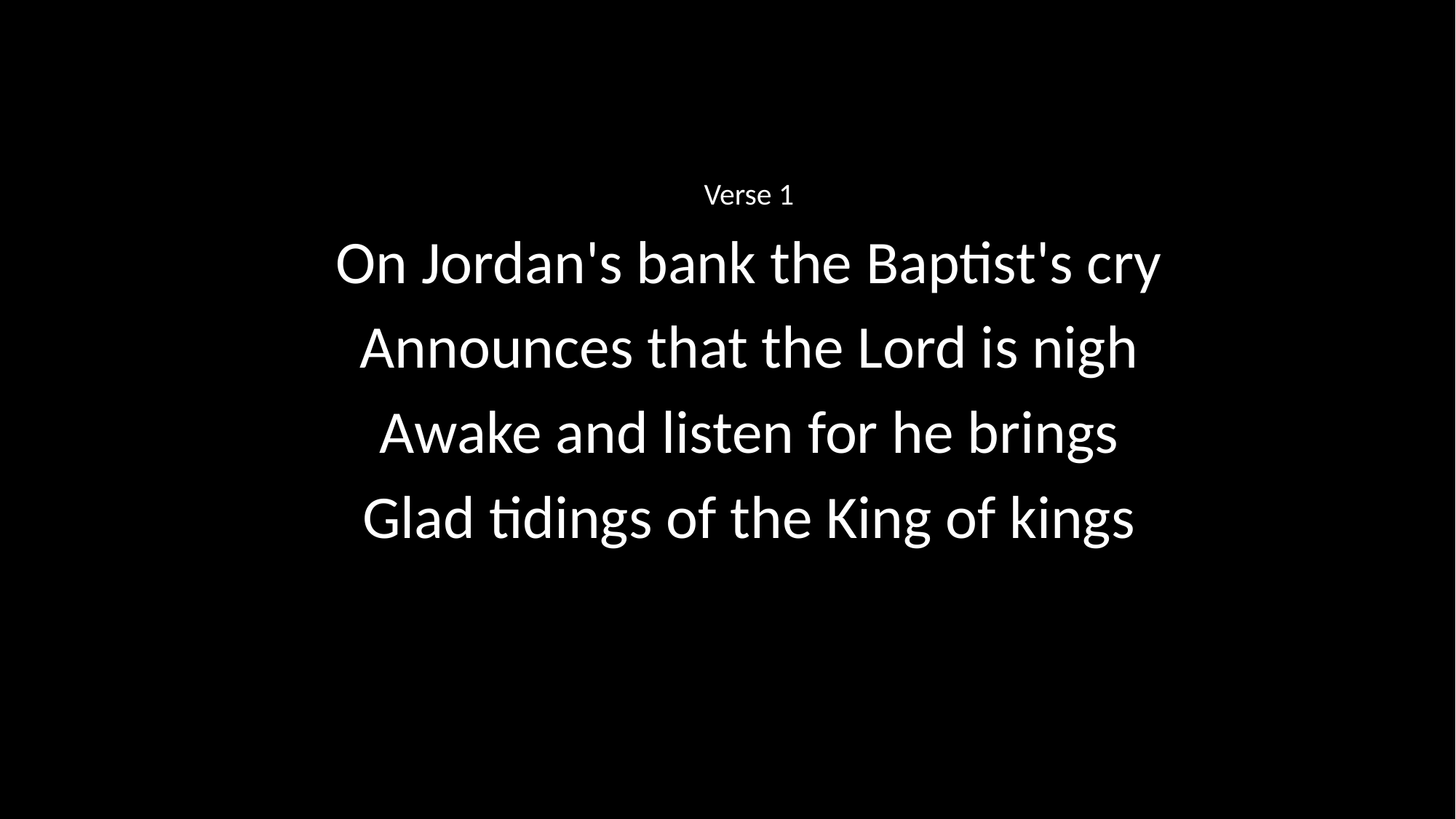

Verse 1
On Jordan's bank the Baptist's cry
Announces that the Lord is nigh
Awake and listen for he brings
Glad tidings of the King of kings